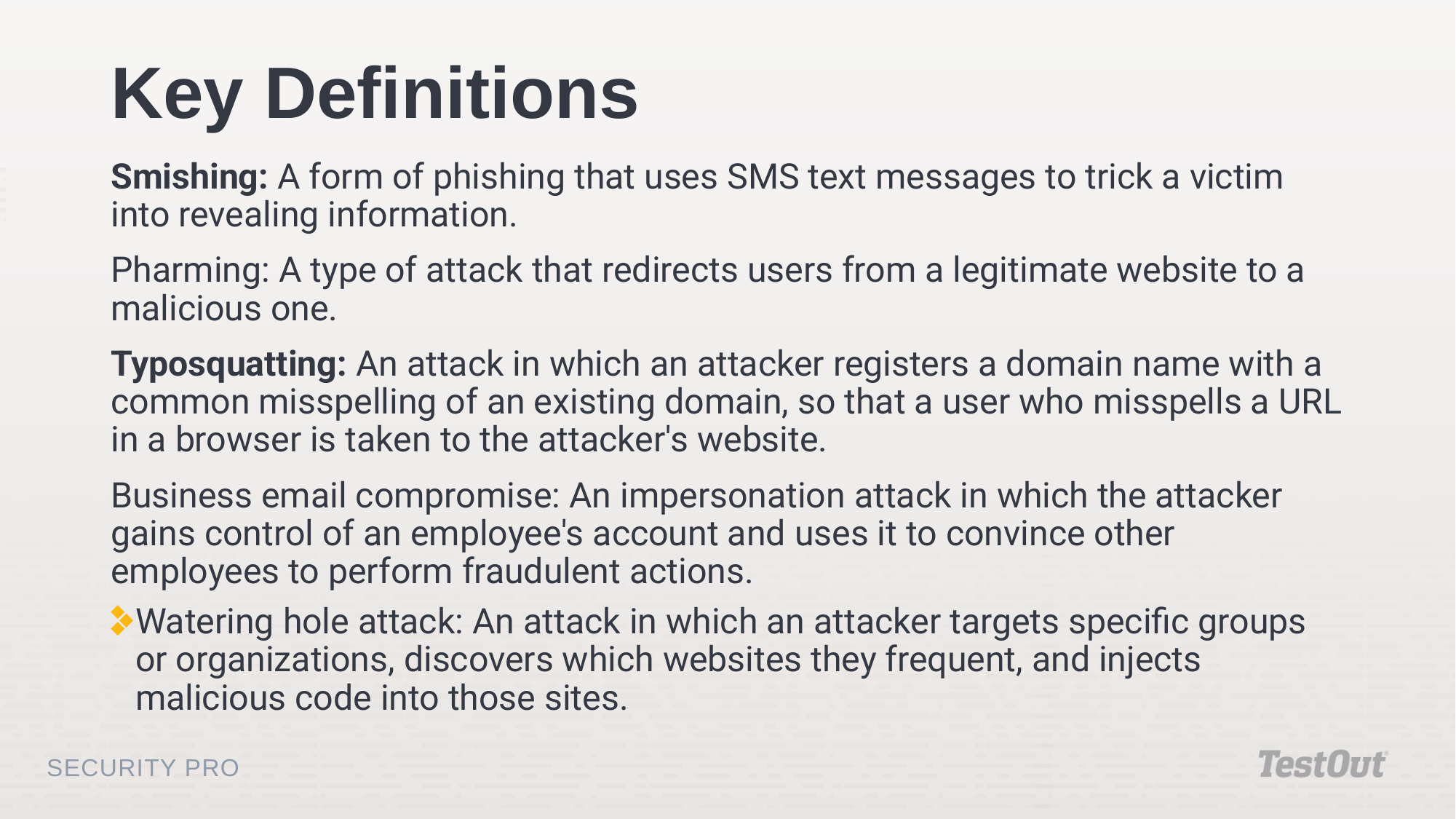

# Key Definitions
Smishing: A form of phishing that uses SMS text messages to trick a victim into revealing information.
Pharming: A type of attack that redirects users from a legitimate website to a malicious one.
Typosquatting: An attack in which an attacker registers a domain name with a common misspelling of an existing domain, so that a user who misspells a URL in a browser is taken to the attacker's website.
Business email compromise: An impersonation attack in which the attacker gains control of an employee's account and uses it to convince other employees to perform fraudulent actions.
Watering hole attack: An attack in which an attacker targets specific groups or organizations, discovers which websites they frequent, and injects malicious code into those sites.
Security Pro